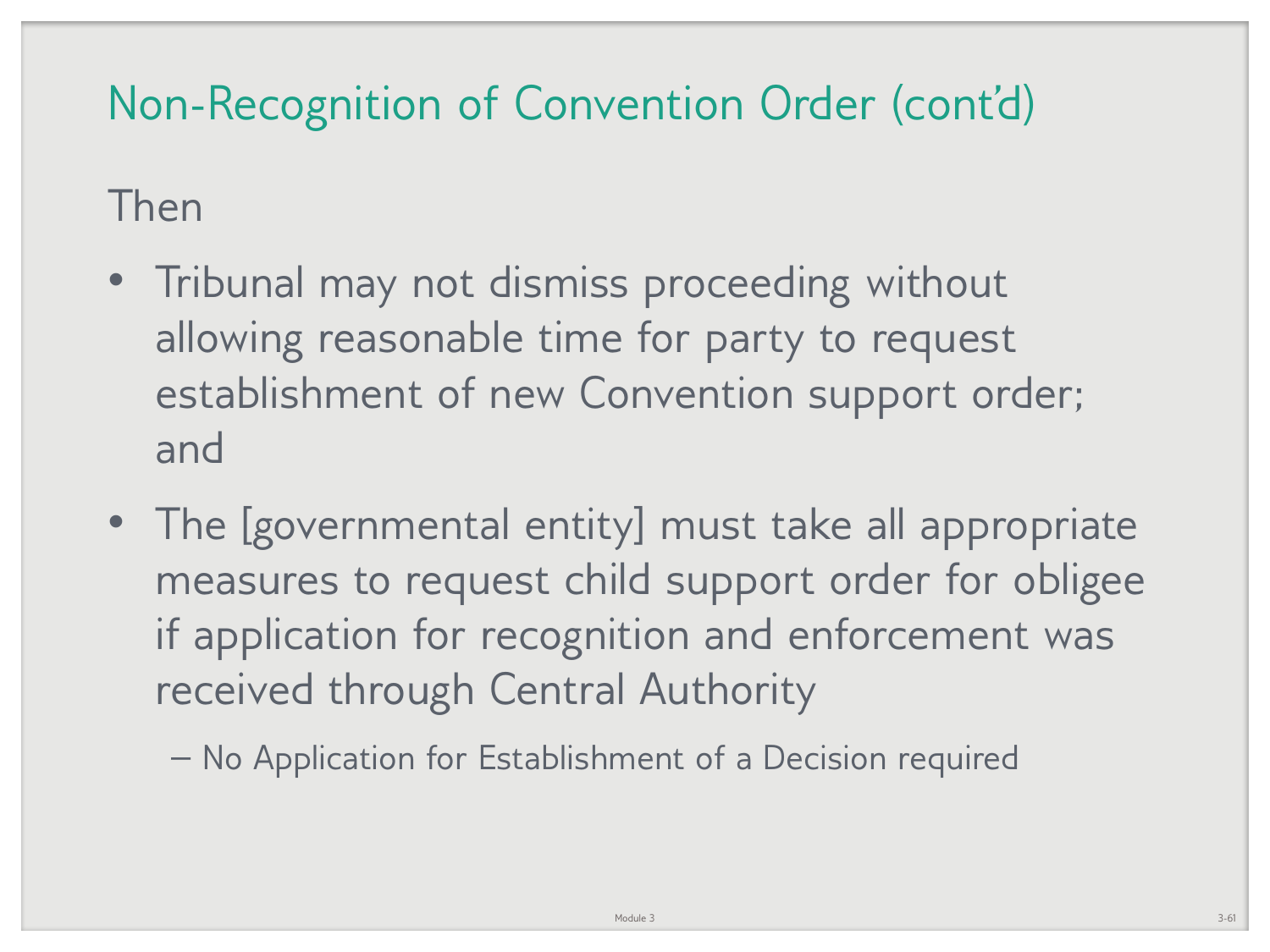

# Non-Recognition of Convention Order (cont’d)
Then
Tribunal may not dismiss proceeding without allowing reasonable time for party to request establishment of new Convention support order; and
The [governmental entity] must take all appropriate measures to request child support order for obligee if application for recognition and enforcement was received through Central Authority
No Application for Establishment of a Decision required

Module 3
3-61